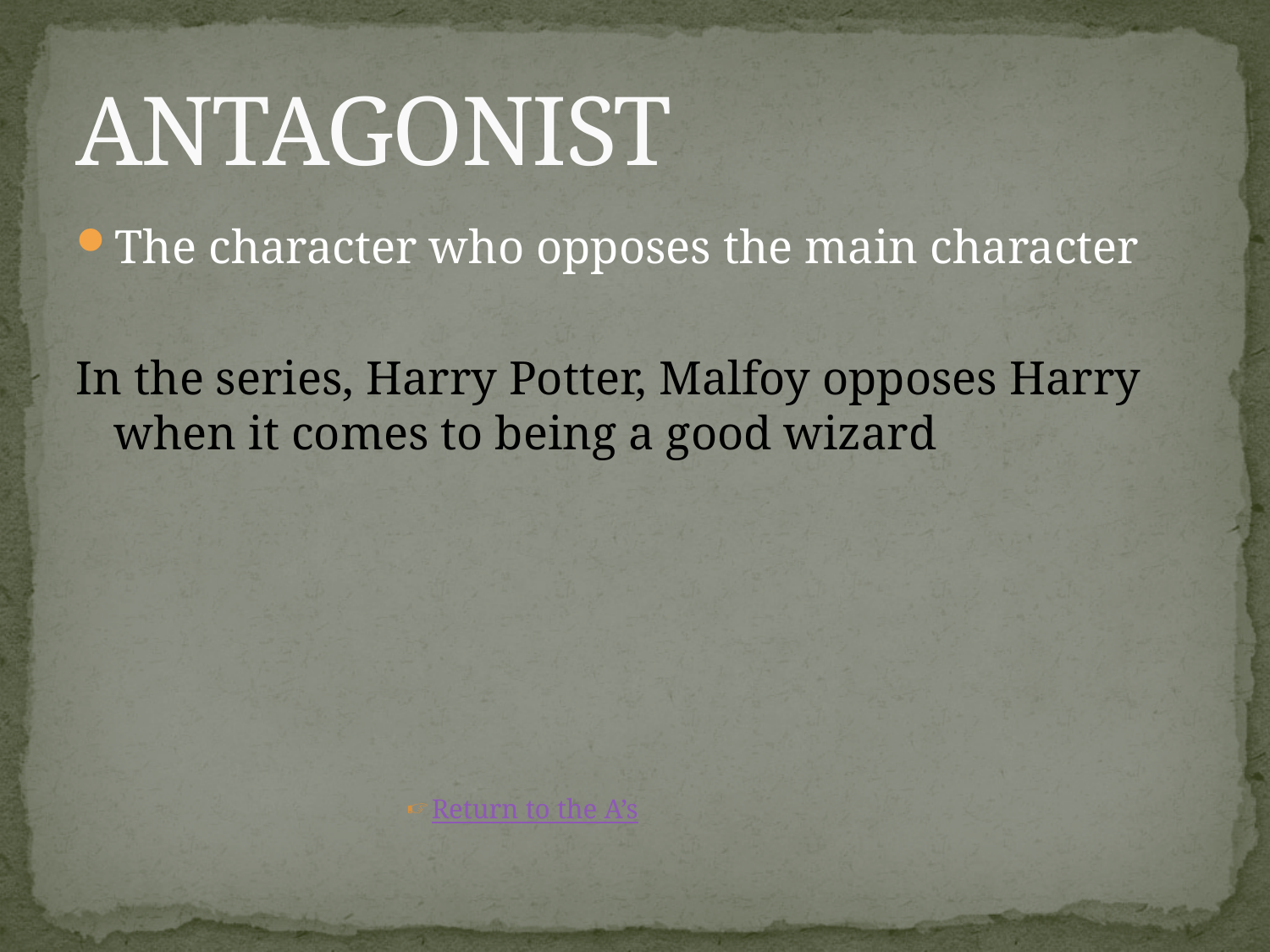

# ANTAGONIST
The character who opposes the main character

In the series, Harry Potter, Malfoy opposes Harry when it comes to being a good wizard

Return to the A’s